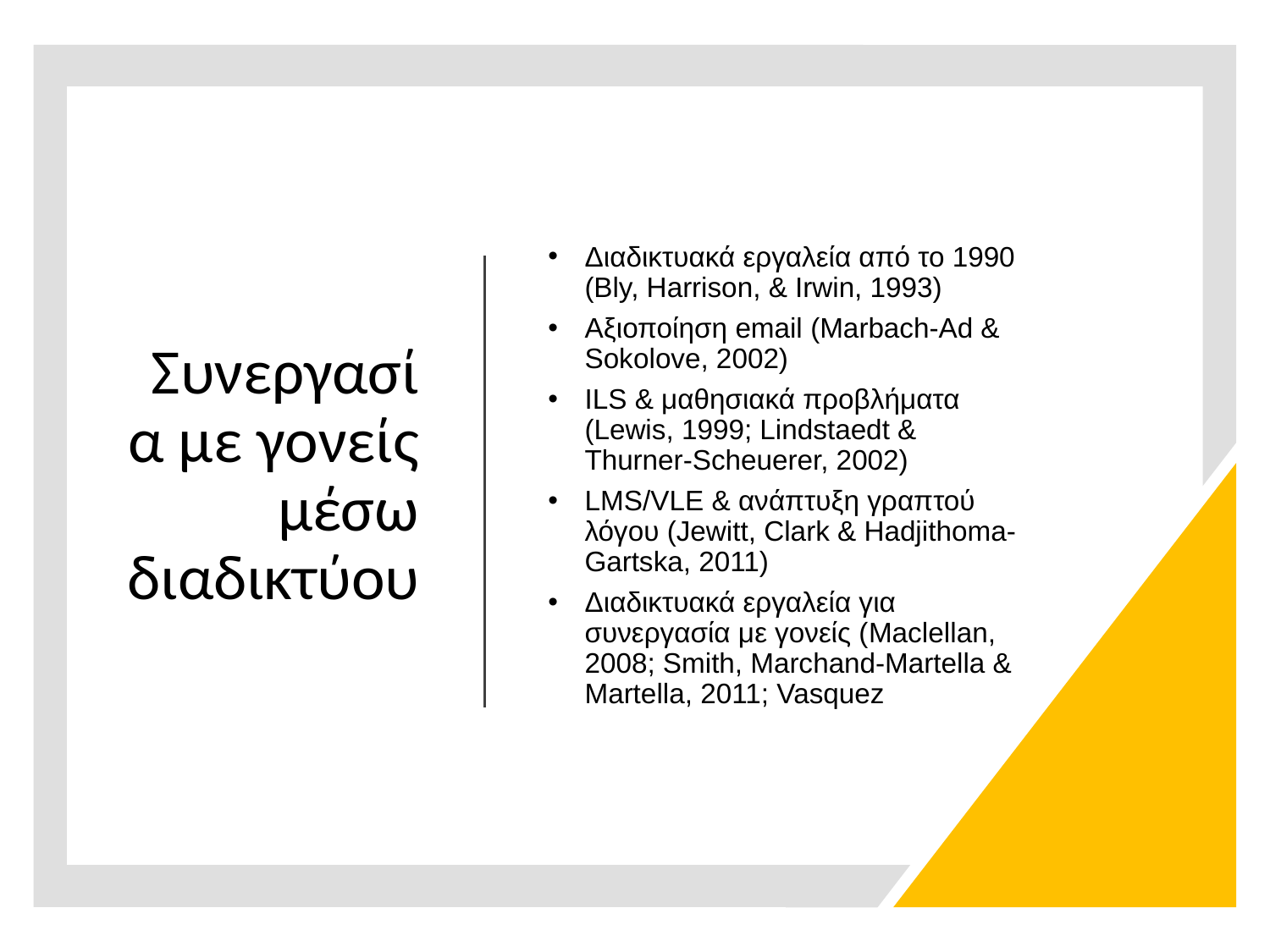

# Συνεργασία με γονείς μέσω διαδικτύου
Διαδικτυακά εργαλεία από το 1990 (Bly, Harrison, & Irwin, 1993)
Αξιοποίηση email (Marbach-Ad & Sokolove, 2002)
ILS & μαθησιακά προβλήματα (Lewis, 1999; Lindstaedt & Thurner-Scheuerer, 2002)
LMS/VLE & ανάπτυξη γραπτού λόγου (Jewitt, Clark & Hadjithoma-Gartska, 2011)
Διαδικτυακά εργαλεία για συνεργασία με γονείς (Maclellan, 2008; Smith, Marchand-Martella & Martella, 2011; Vasquez